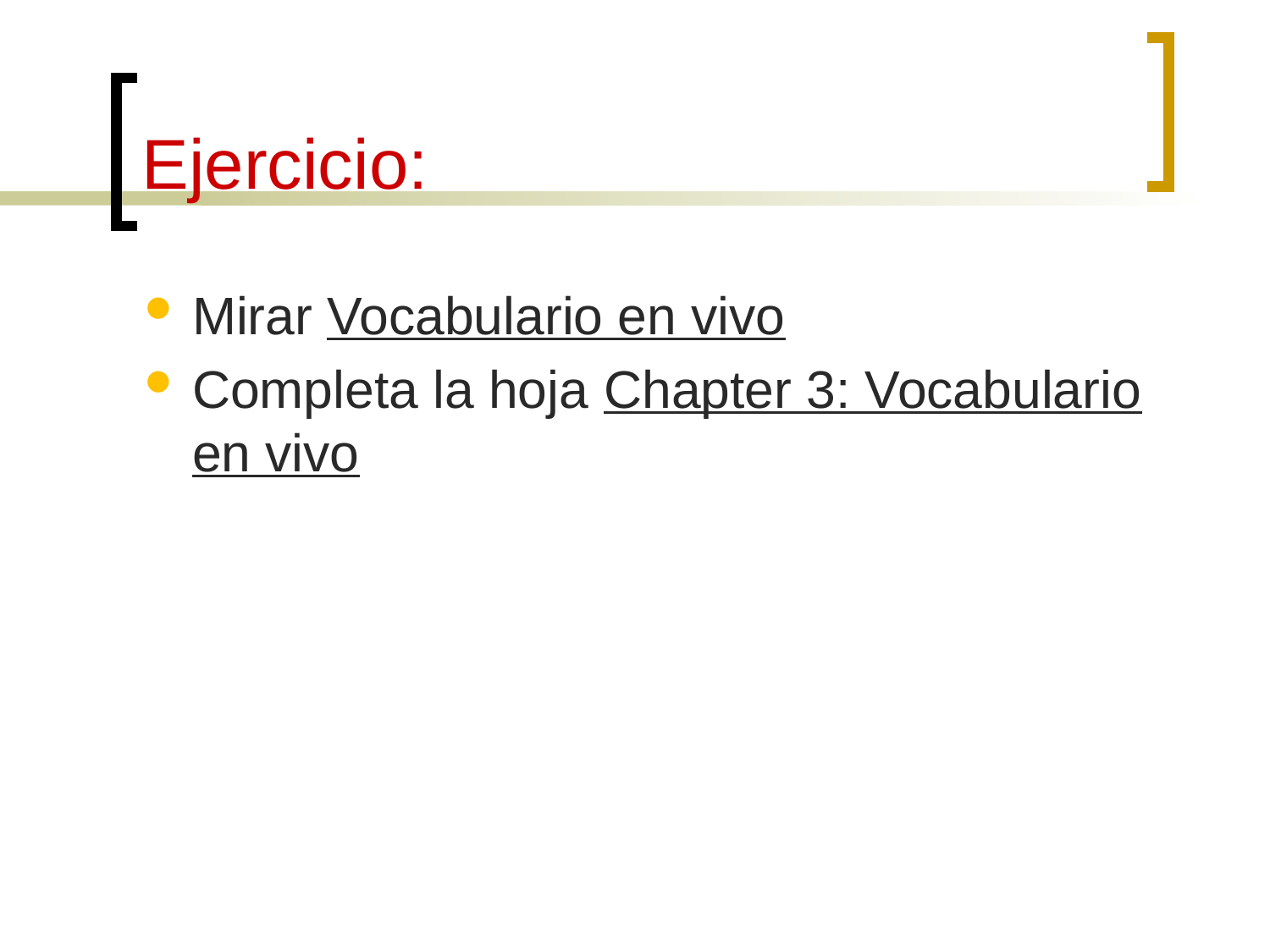

# Ejercicio:
Mirar Vocabulario en vivo
Completa la hoja Chapter 3: Vocabulario en vivo